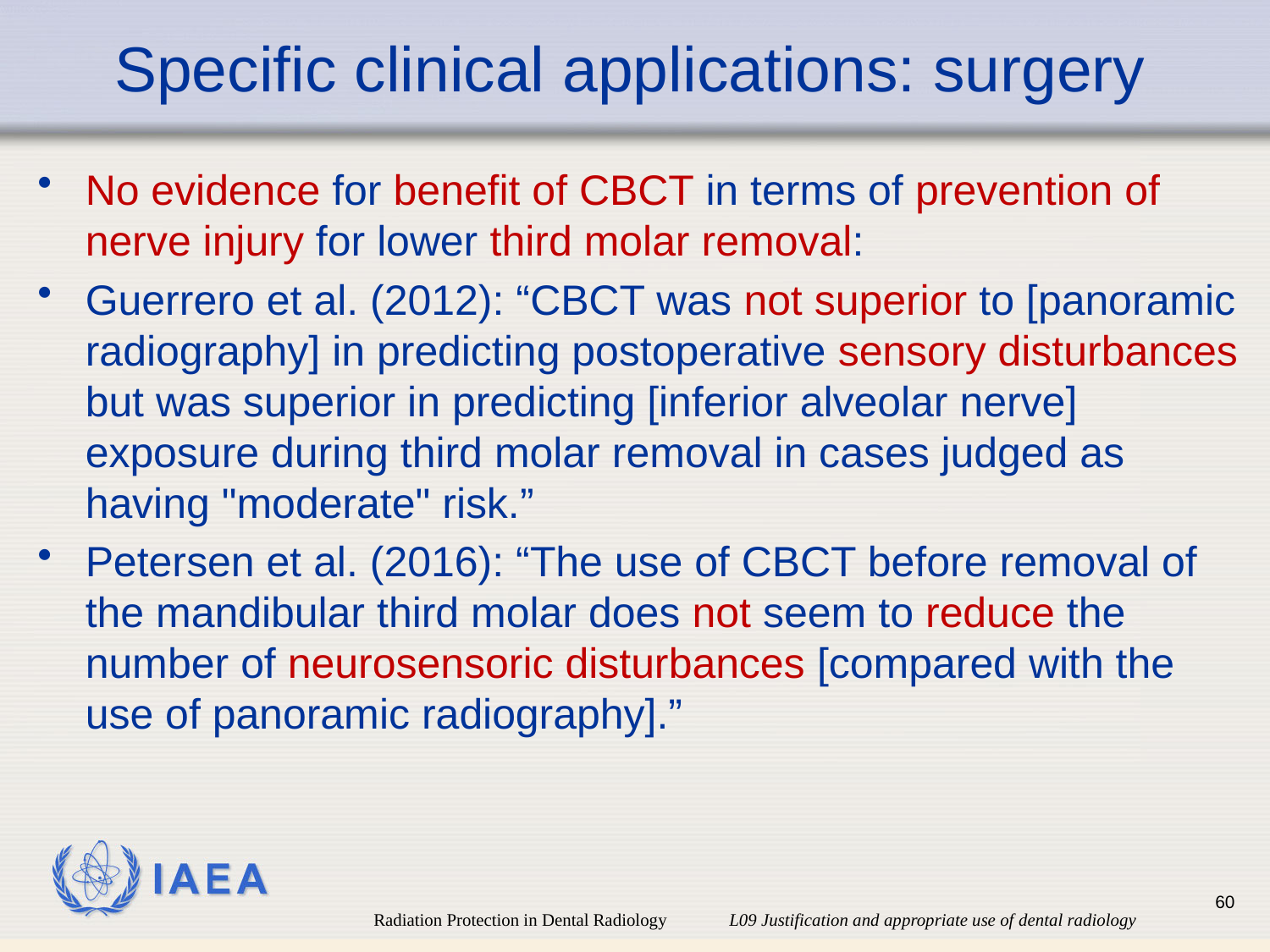

# Specific clinical applications: surgery
No evidence for benefit of CBCT in terms of prevention of nerve injury for lower third molar removal:
Guerrero et al. (2012): “CBCT was not superior to [panoramic radiography] in predicting postoperative sensory disturbances but was superior in predicting [inferior alveolar nerve] exposure during third molar removal in cases judged as having "moderate" risk.”
Petersen et al. (2016): “The use of CBCT before removal of the mandibular third molar does not seem to reduce the number of neurosensoric disturbances [compared with the use of panoramic radiography].”

60
Radiation Protection in Dental Radiology              L09 Justification and appropriate use of dental radiology